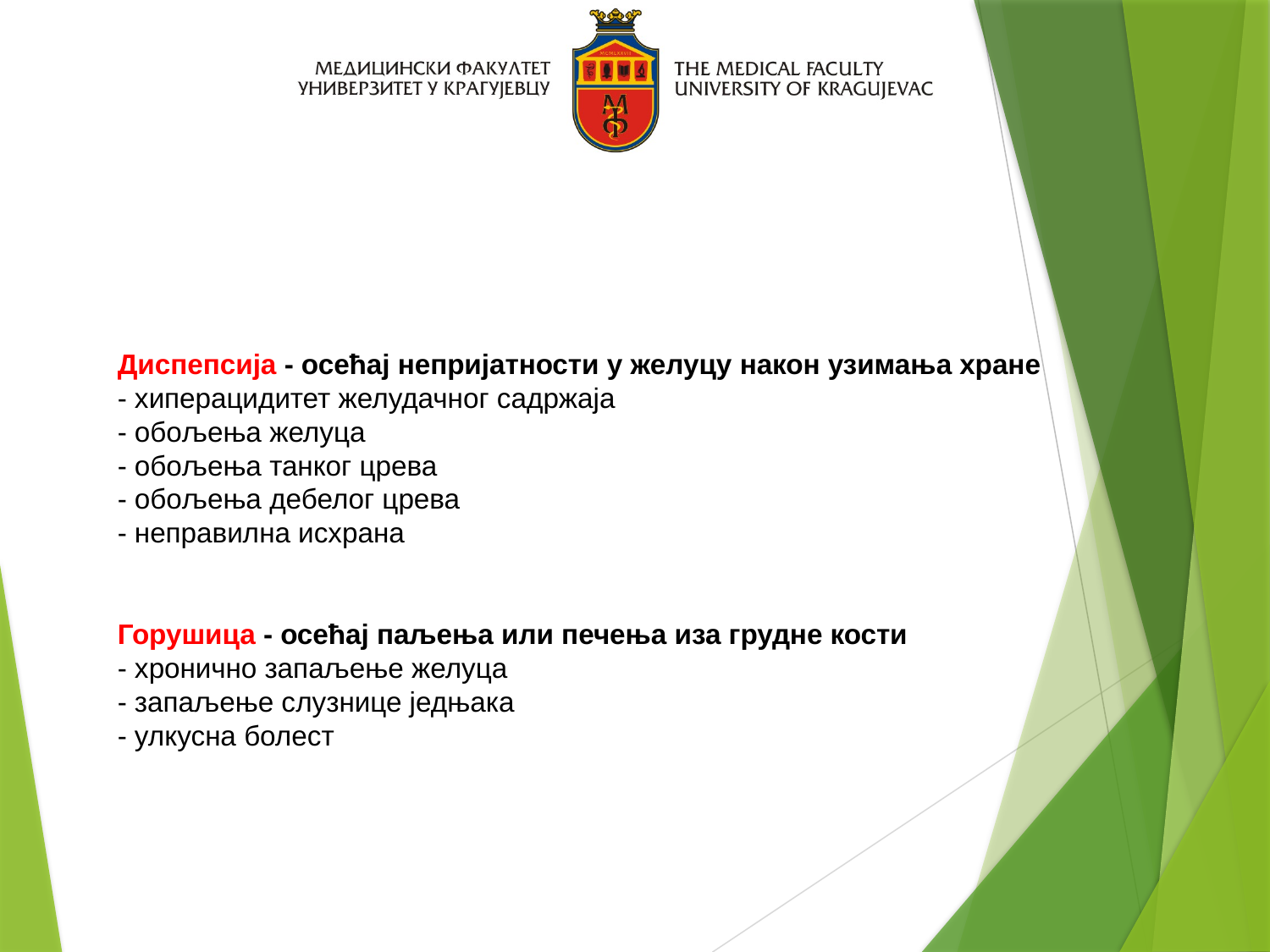

Диспепсија - осећај непријатности у желуцу након узимања хране
- хиперацидитет желудачног садржаја
- обољења желуца
- обољења танког црева
- обољења дебелог црева
- неправилна исхрана

Горушица - осећај паљења или печења иза грудне кости
- хронично запаљење желуца
- запаљење слузнице једњака
- улкусна болест